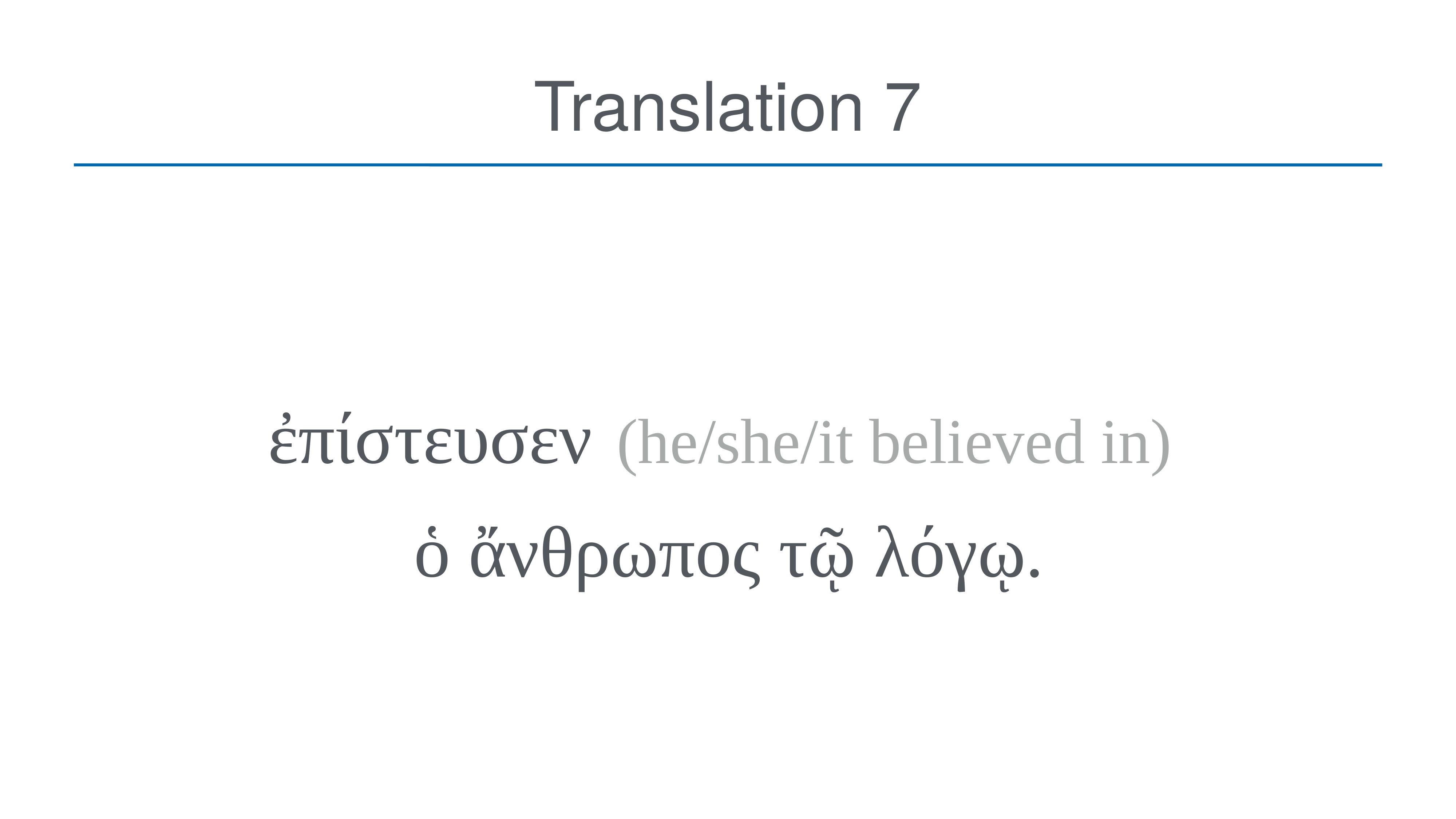

# Translation 7
ἐπίστευσεν  (he/she/it believed in)
ὁ ἄνθρωπος τῷ λόγῳ.